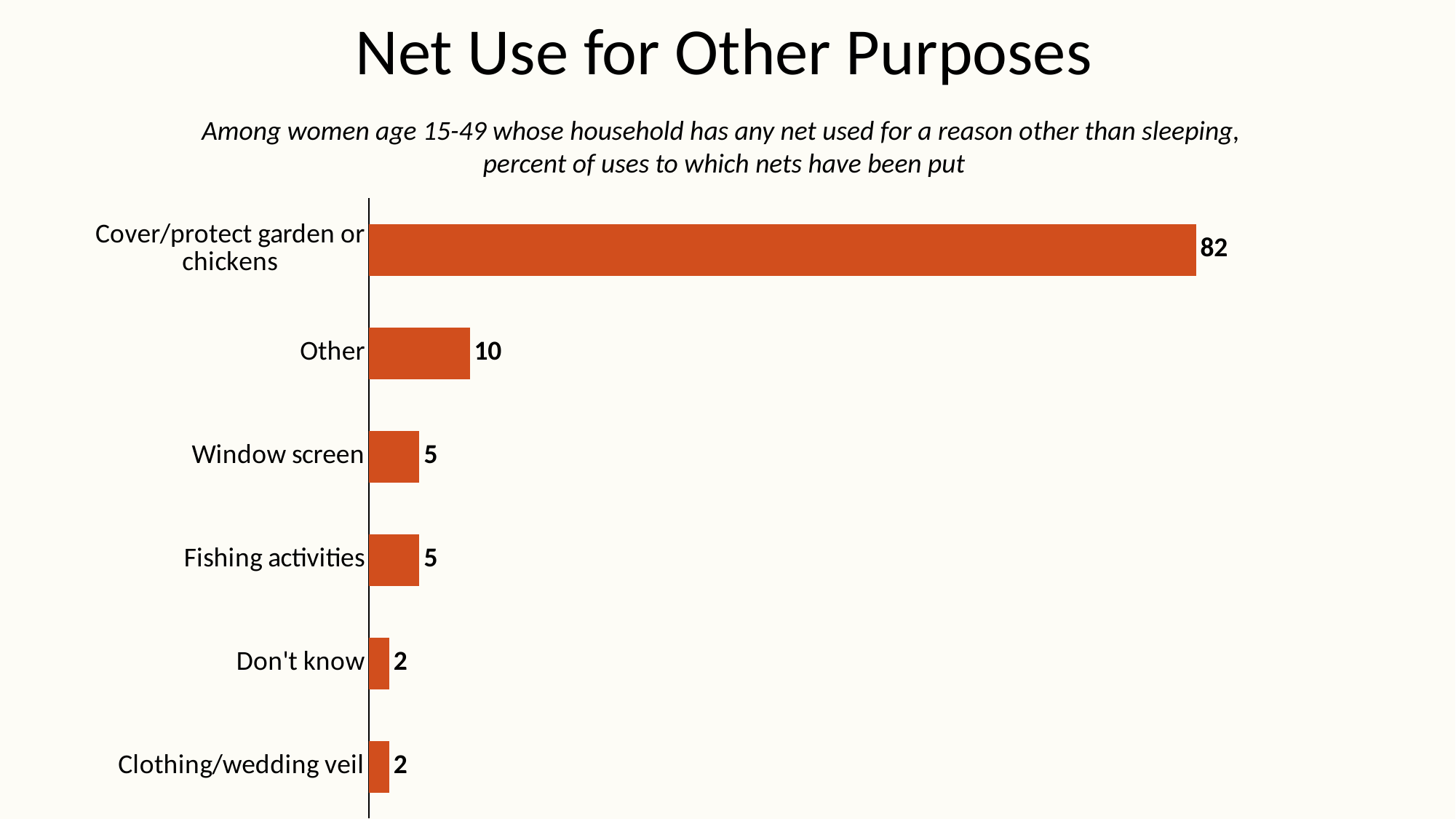

# Net Use for Other Purposes
Among women age 15-49 whose household has any net used for a reason other than sleeping,
percent of uses to which nets have been put

### Chart

| Category | Series 1 |
|---|---|
| Clothing/wedding veil | 2.0 |
| Don't know | 2.0 |
| Fishing activities | 5.0 |
| Window screen | 5.0 |
| Other | 10.0 |
| Cover/protect garden or chickens | 82.0 |